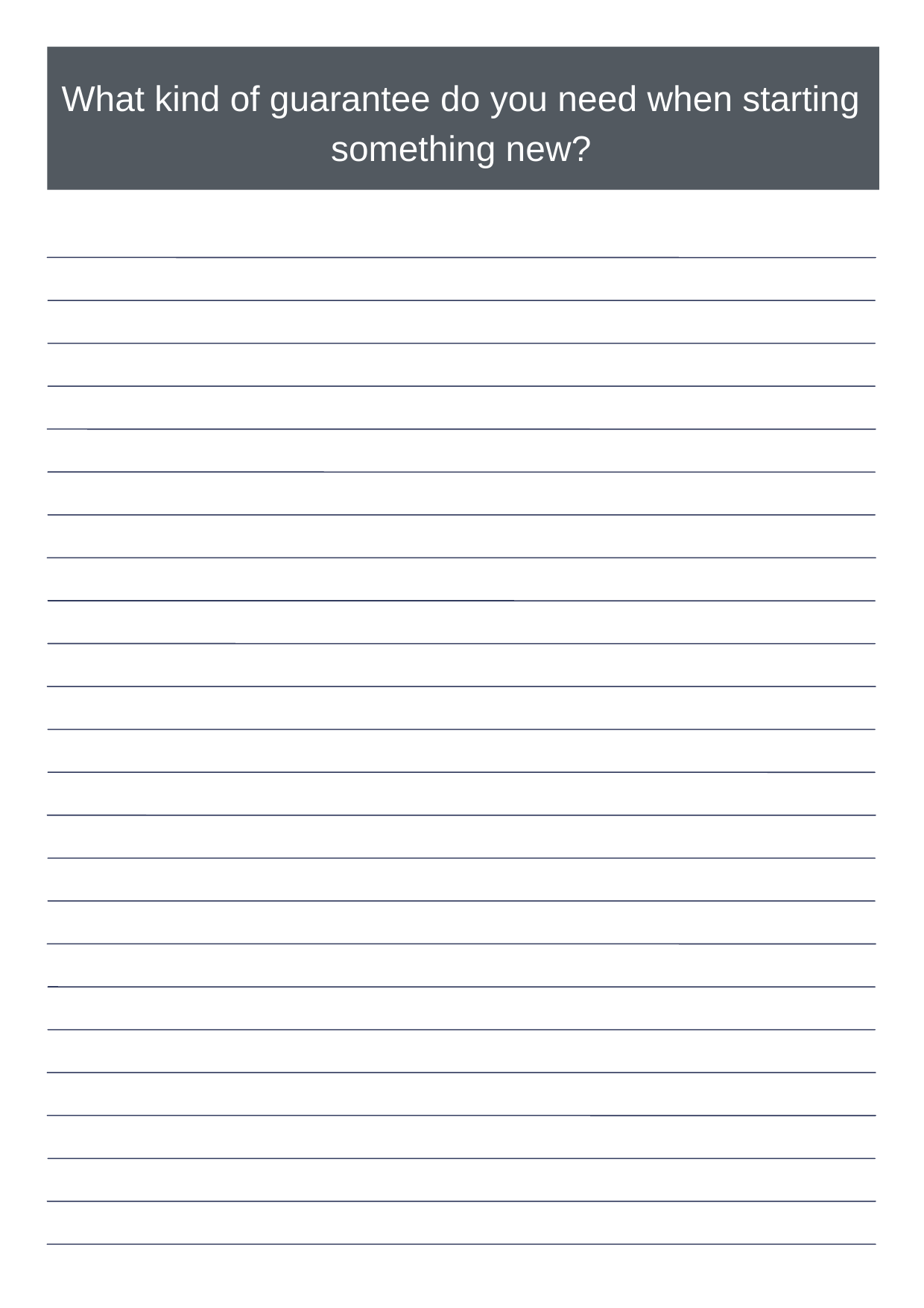

What kind of guarantee do you need when starting something new?